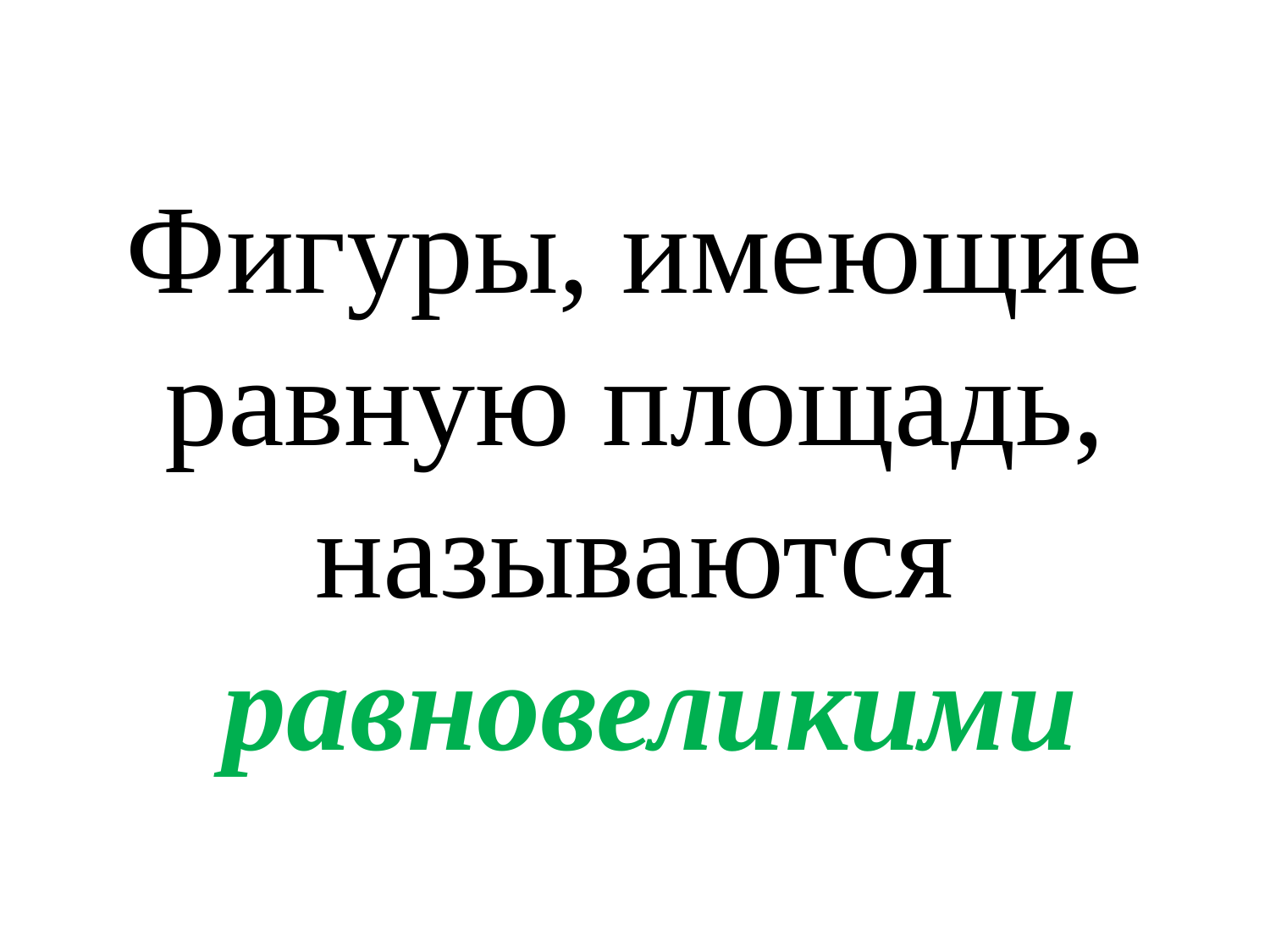

# Фигуры, имеющие равную площадь, называются равновеликими